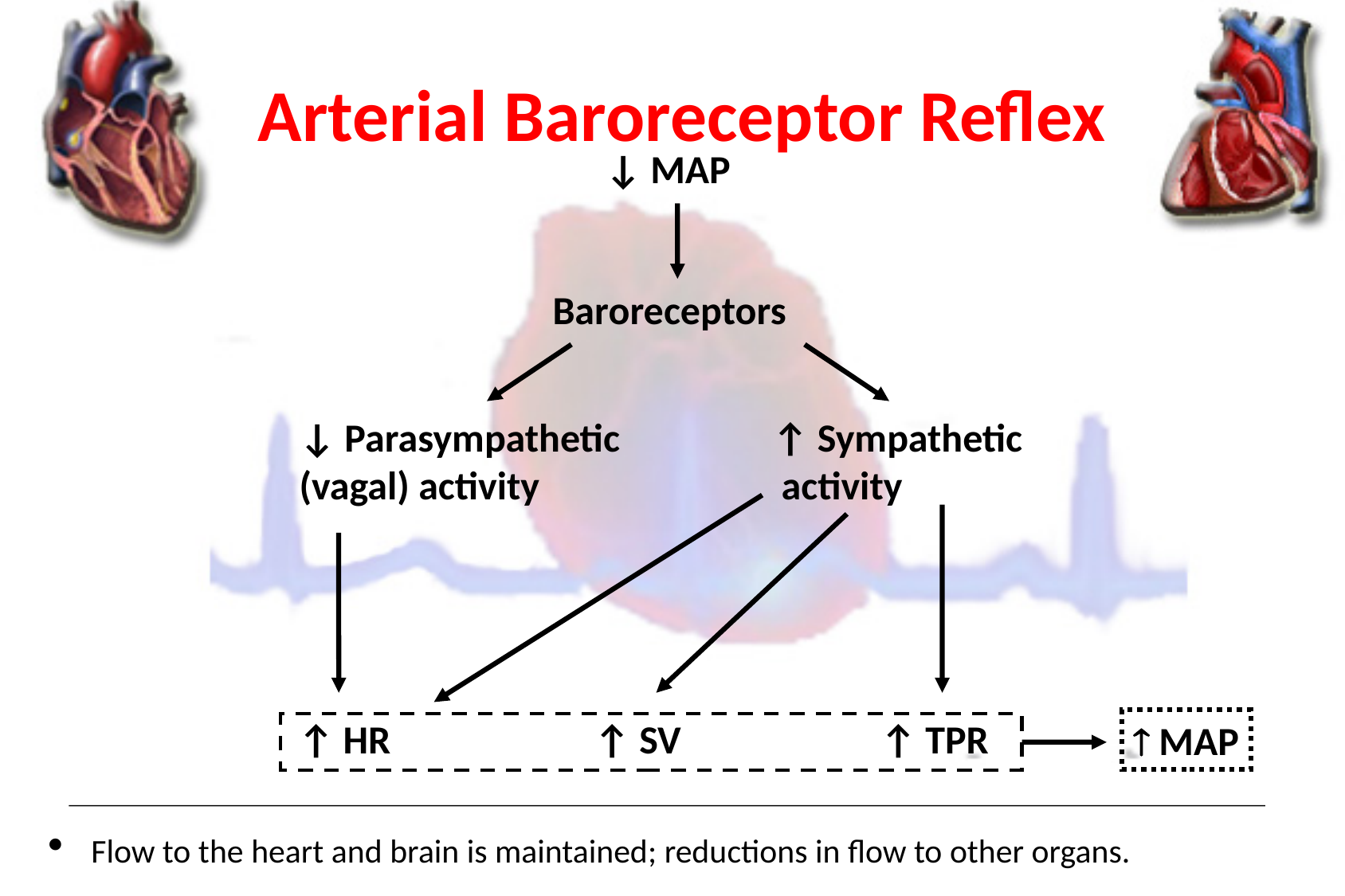

Arterial Baroreceptor Reflex
↓ MAP

Baroreceptors

↓ Parasympathetic
(vagal) activity
↑ Sympathetic
 activity

↑ HR
↑ SV
↑ TPR
↑ MAP

  Flow to the heart and brain is maintained; reductions in flow to other organs.